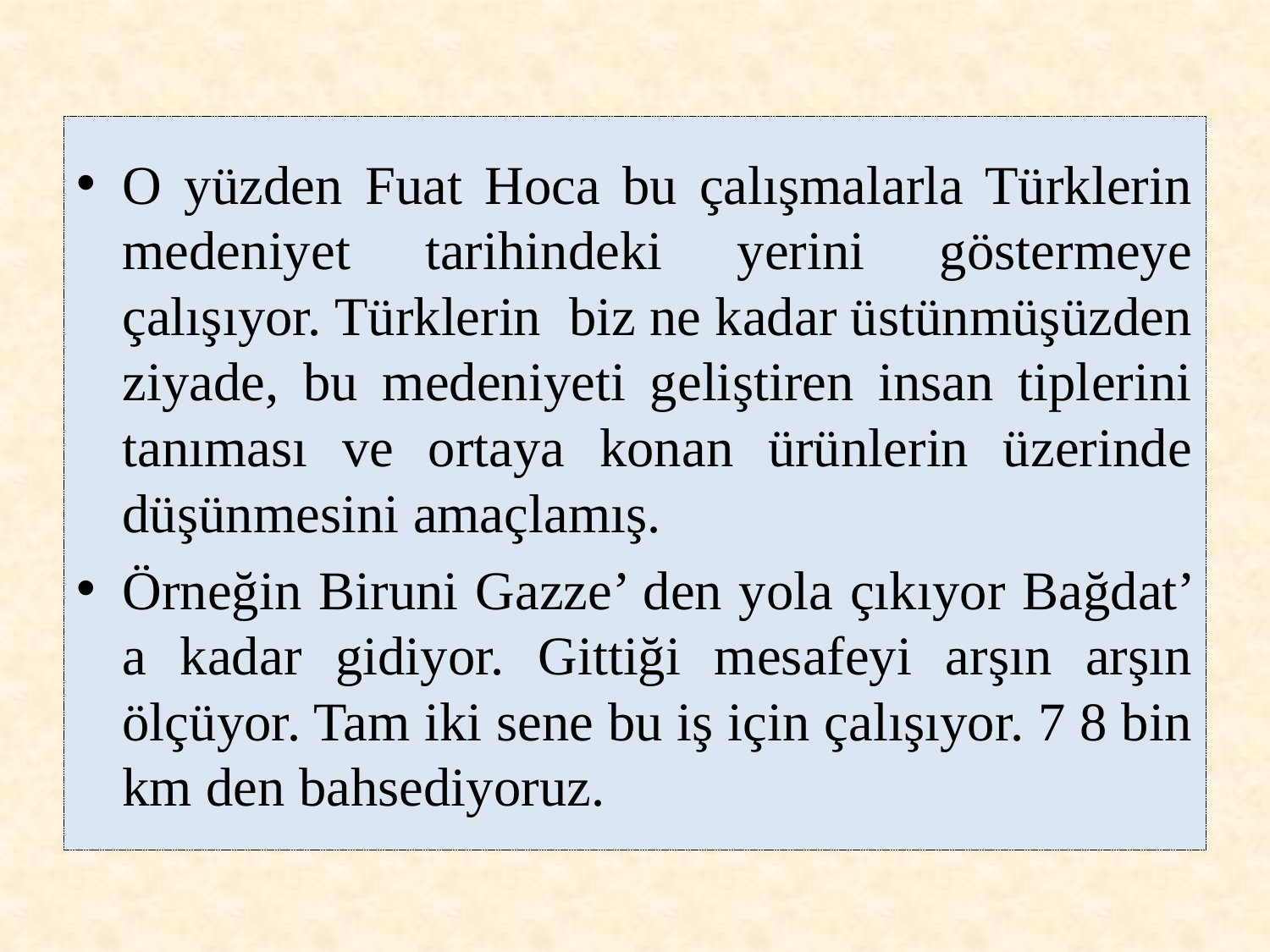

O yüzden Fuat Hoca bu çalışmalarla Türklerin medeniyet tarihindeki yerini göstermeye çalışıyor. Türklerin  biz ne kadar üstünmüşüzden ziyade, bu medeniyeti geliştiren insan tiplerini tanıması ve ortaya konan ürünlerin üzerinde düşünmesini amaçlamış.
Örneğin Biruni Gazze’ den yola çıkıyor Bağdat’ a kadar gidiyor. Gittiği mesafeyi arşın arşın ölçüyor. Tam iki sene bu iş için çalışıyor. 7 8 bin km den bahsediyoruz.